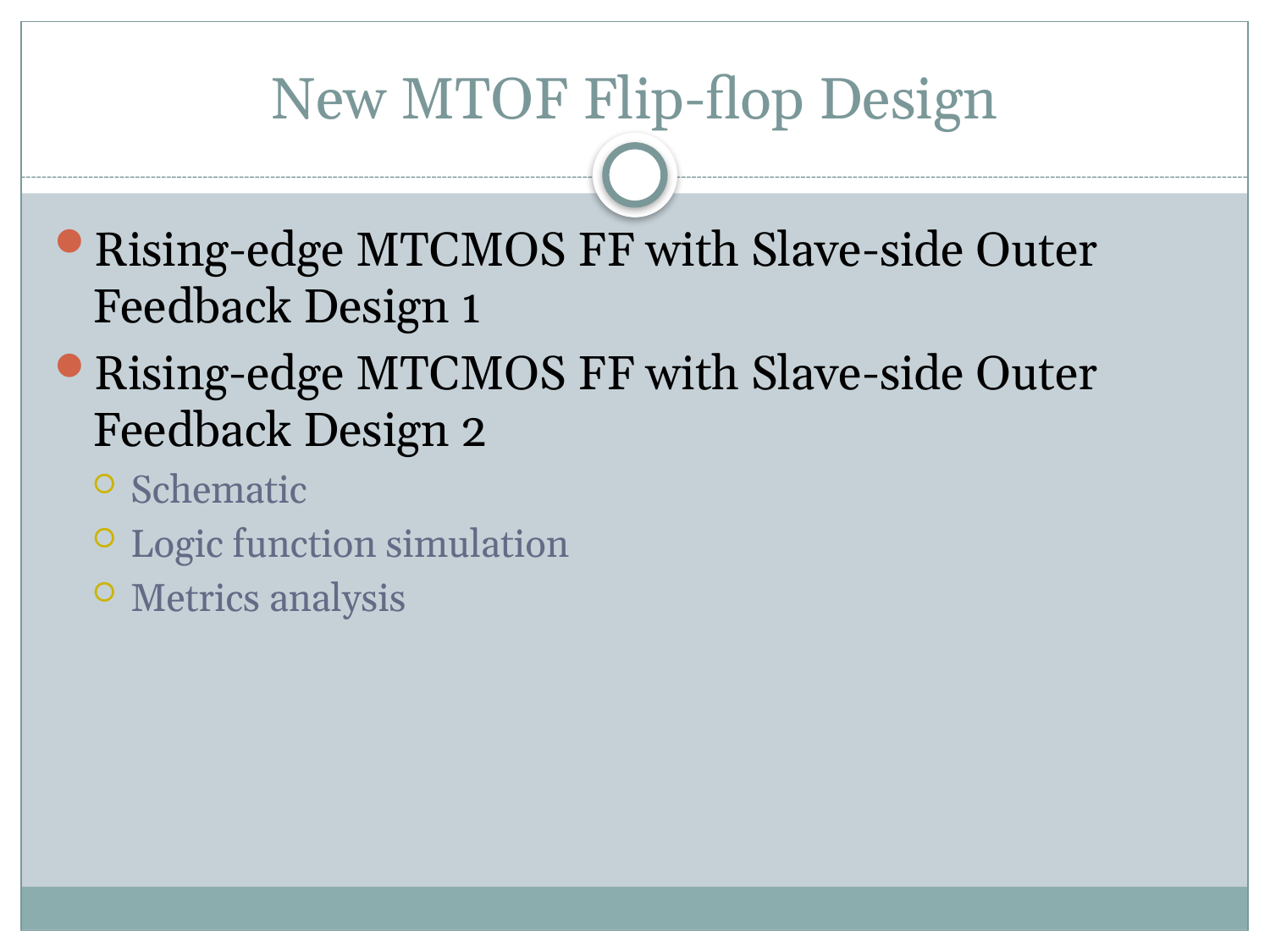

# New MTOF Flip-flop Design
Rising-edge MTCMOS FF with Slave-side Outer Feedback Design 1
Rising-edge MTCMOS FF with Slave-side Outer Feedback Design 2
Schematic
Logic function simulation
Metrics analysis